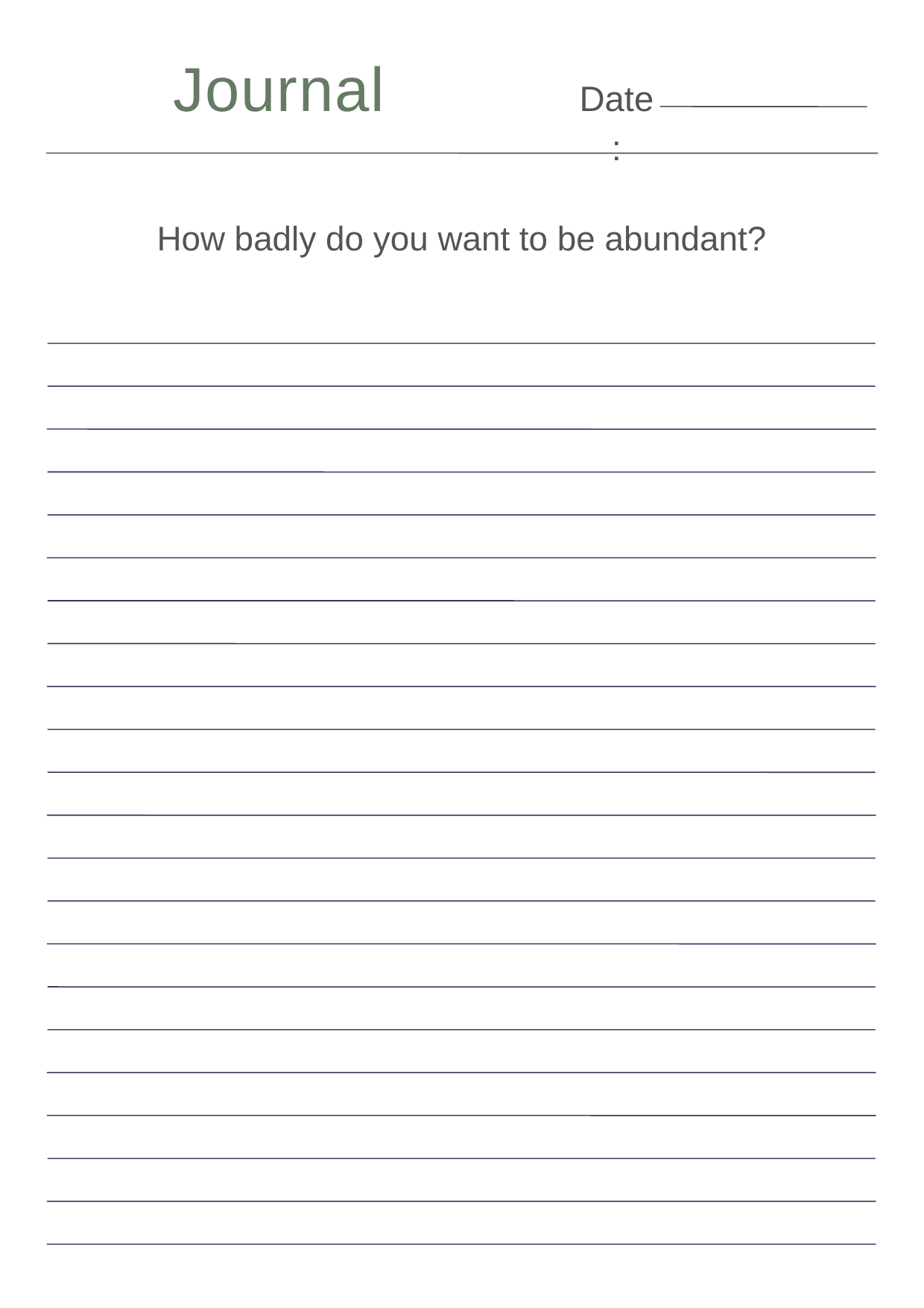

Journal
Date:

How badly do you want to be abundant?